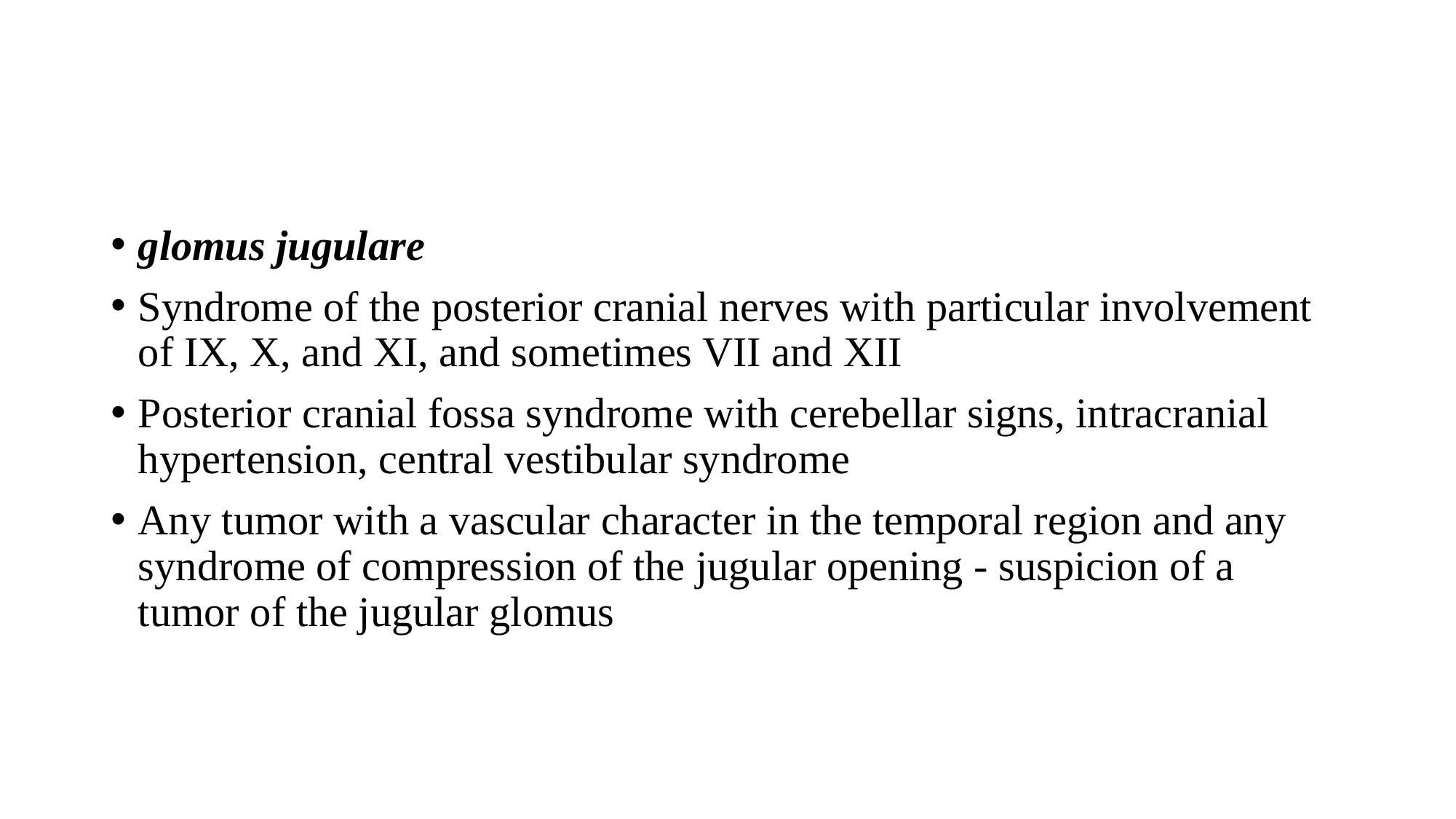

#
glomus jugulare
Syndrome of the posterior cranial nerves with particular involvement of IX, X, and XI, and sometimes VII and XII
Posterior cranial fossa syndrome with cerebellar signs, intracranial hypertension, central vestibular syndrome
Any tumor with a vascular character in the temporal region and any syndrome of compression of the jugular opening - suspicion of a tumor of the jugular glomus